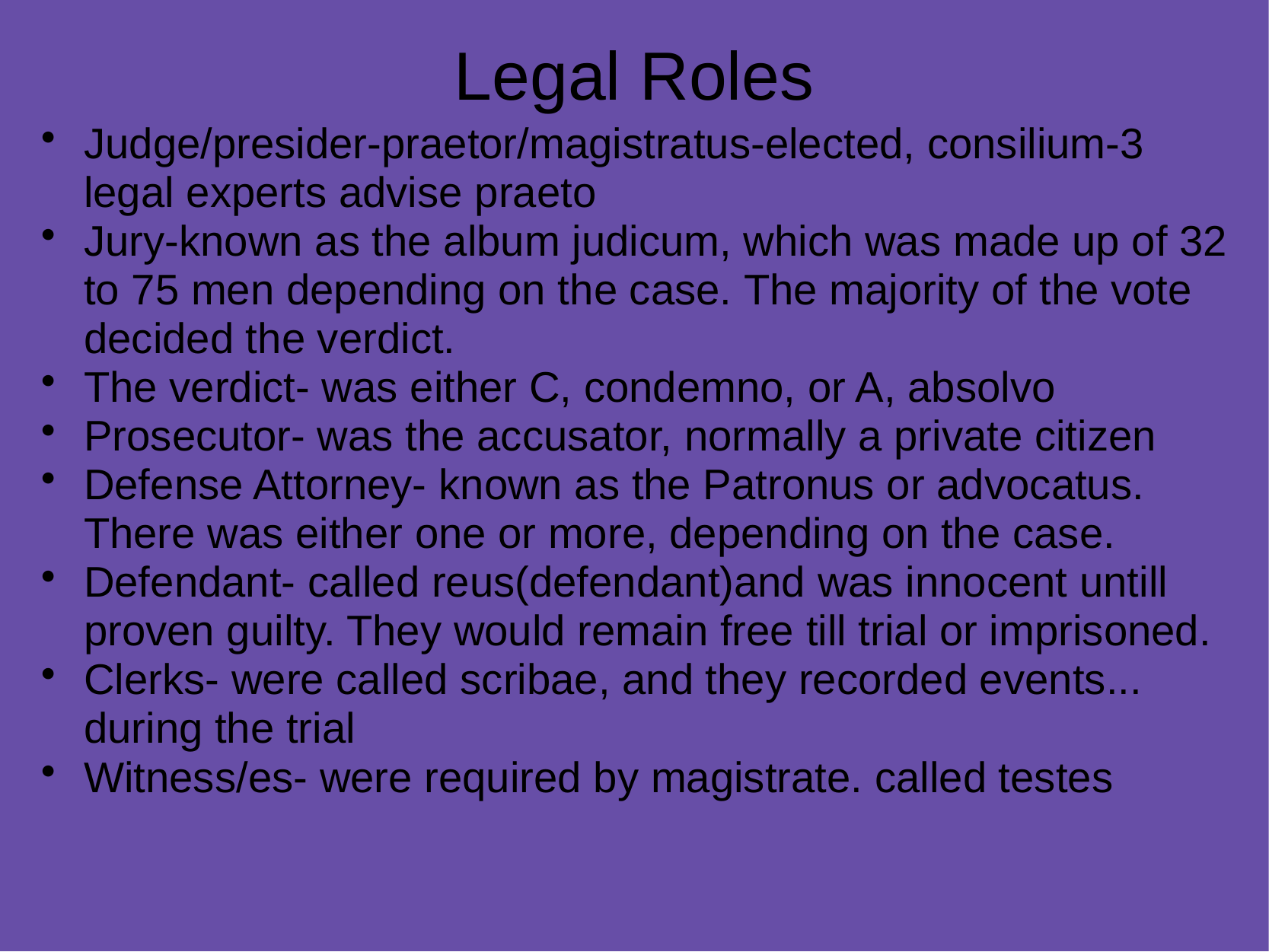

# Legal Roles
Judge/presider-praetor/magistratus-elected, consilium-3 legal experts advise praeto
Jury-known as the album judicum, which was made up of 32 to 75 men depending on the case. The majority of the vote decided the verdict.
The verdict- was either C, condemno, or A, absolvo
Prosecutor- was the accusator, normally a private citizen
Defense Attorney- known as the Patronus or advocatus. There was either one or more, depending on the case.
Defendant- called reus(defendant)and was innocent untill proven guilty. They would remain free till trial or imprisoned.
Clerks- were called scribae, and they recorded events... during the trial
Witness/es- were required by magistrate. called testes